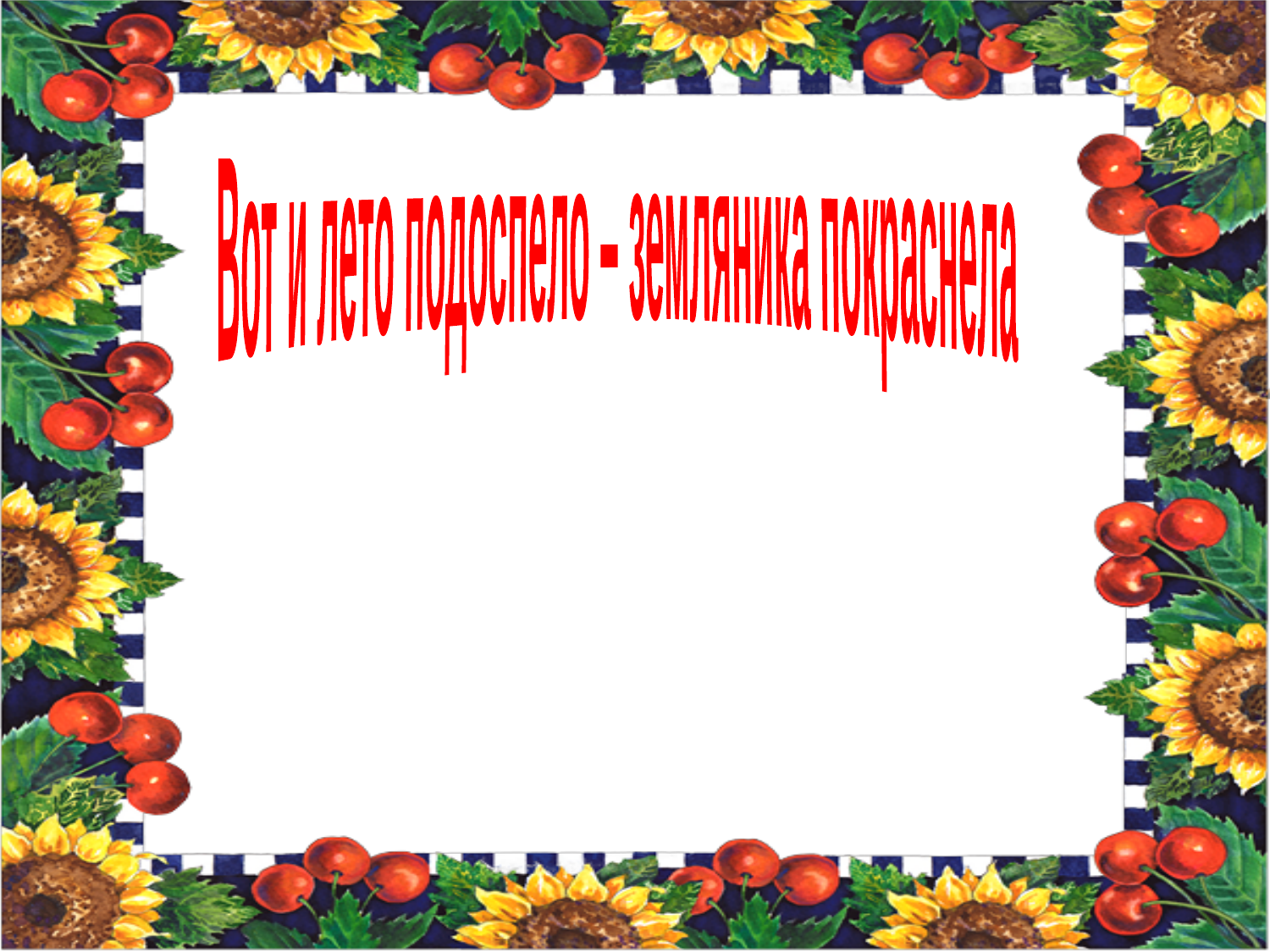

Вот и лето подоспело – земляника покраснела